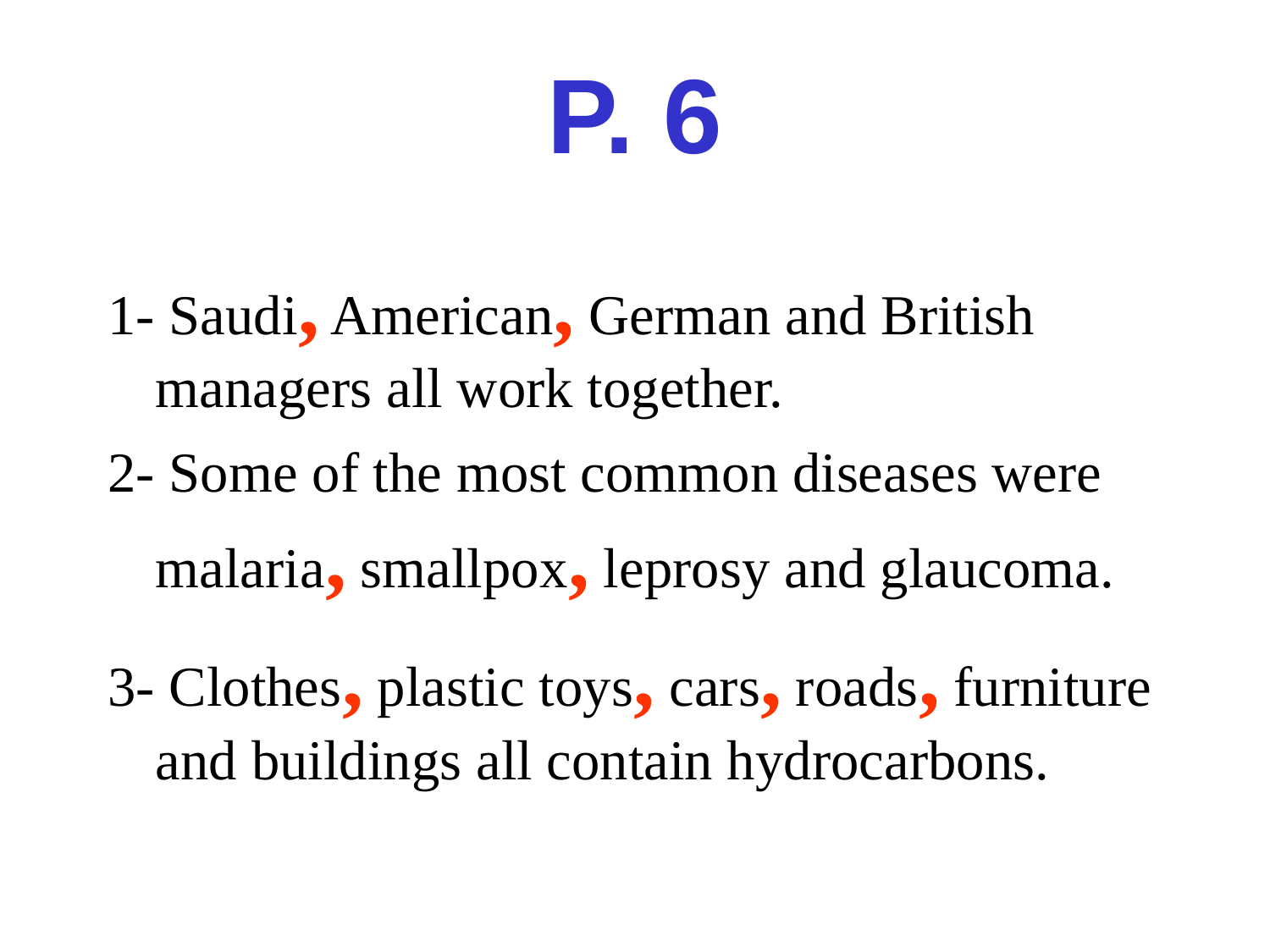

# P. 6
1- Saudi, American, German and British managers all work together.
2- Some of the most common diseases were malaria, smallpox, leprosy and glaucoma.
3- Clothes, plastic toys, cars, roads, furniture and buildings all contain hydrocarbons.